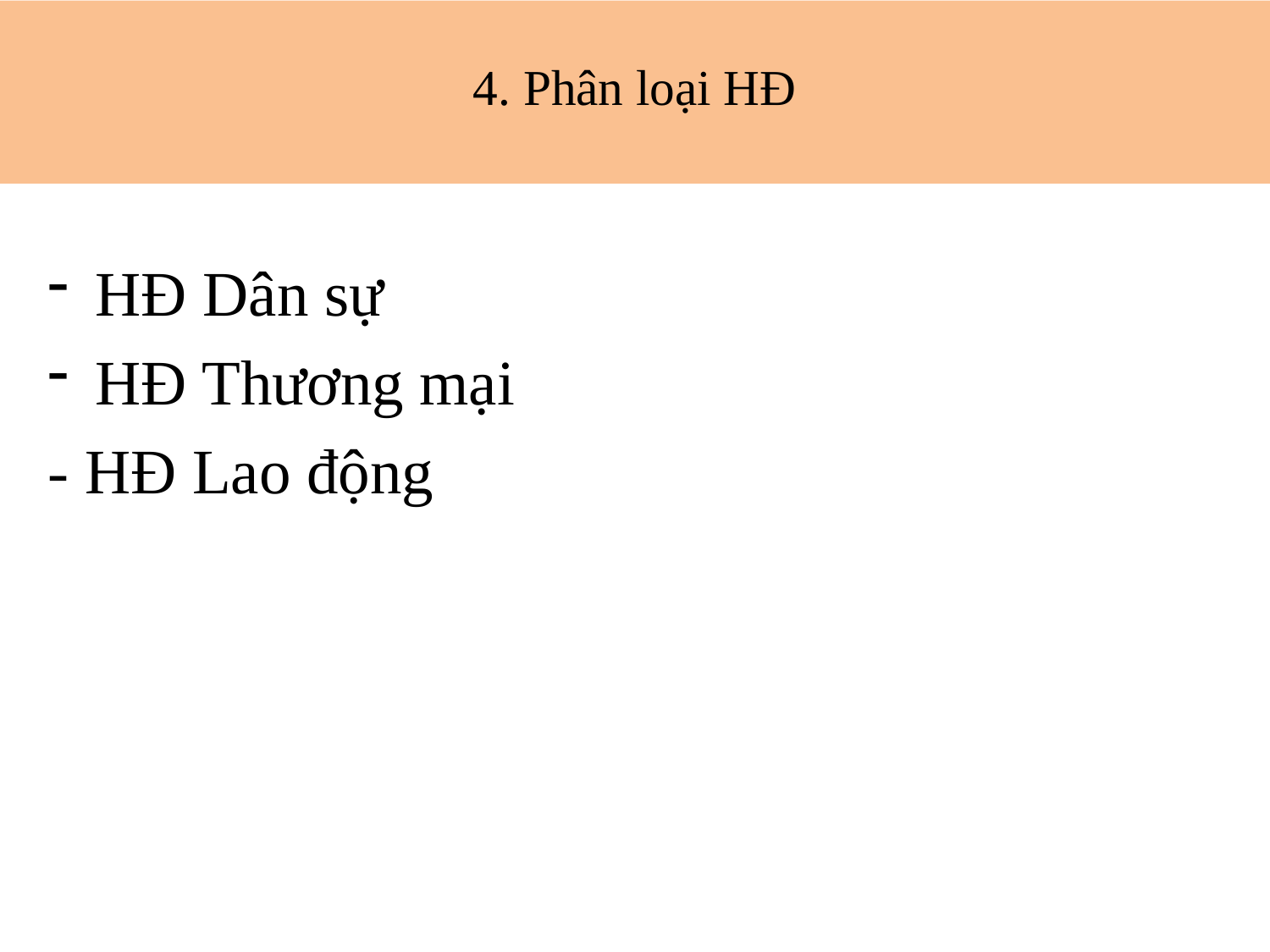

4. Phân loại HĐ
# 4. Phân loại HĐ
HĐ Dân sự
HĐ Thương mại
- HĐ Lao động